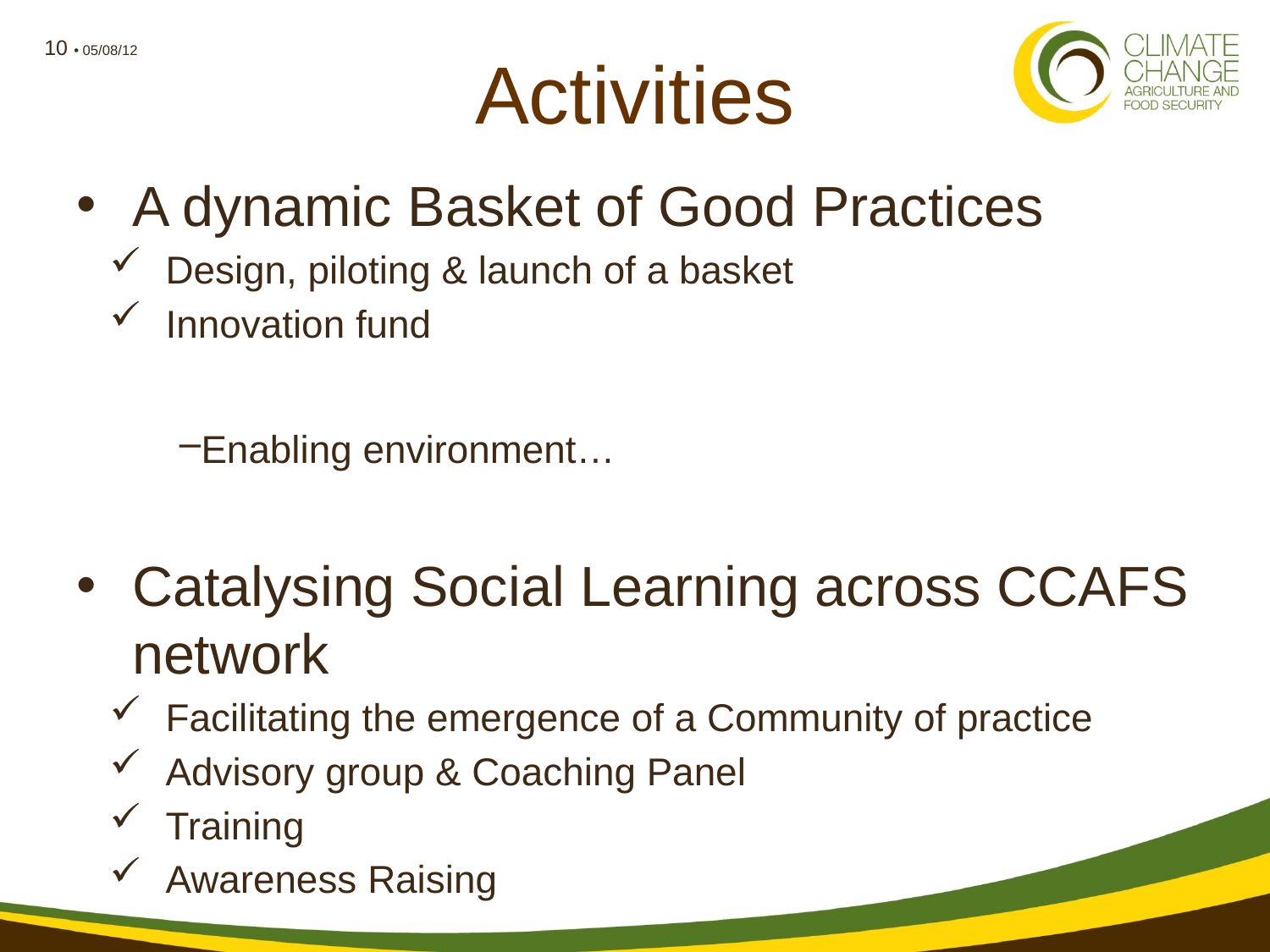

# Activities
A dynamic Basket of Good Practices
Design, piloting & launch of a basket
Innovation fund

Enabling environment…

Catalysing Social Learning across CCAFS network
Facilitating the emergence of a Community of practice
Advisory group & Coaching Panel
Training
Awareness Raising